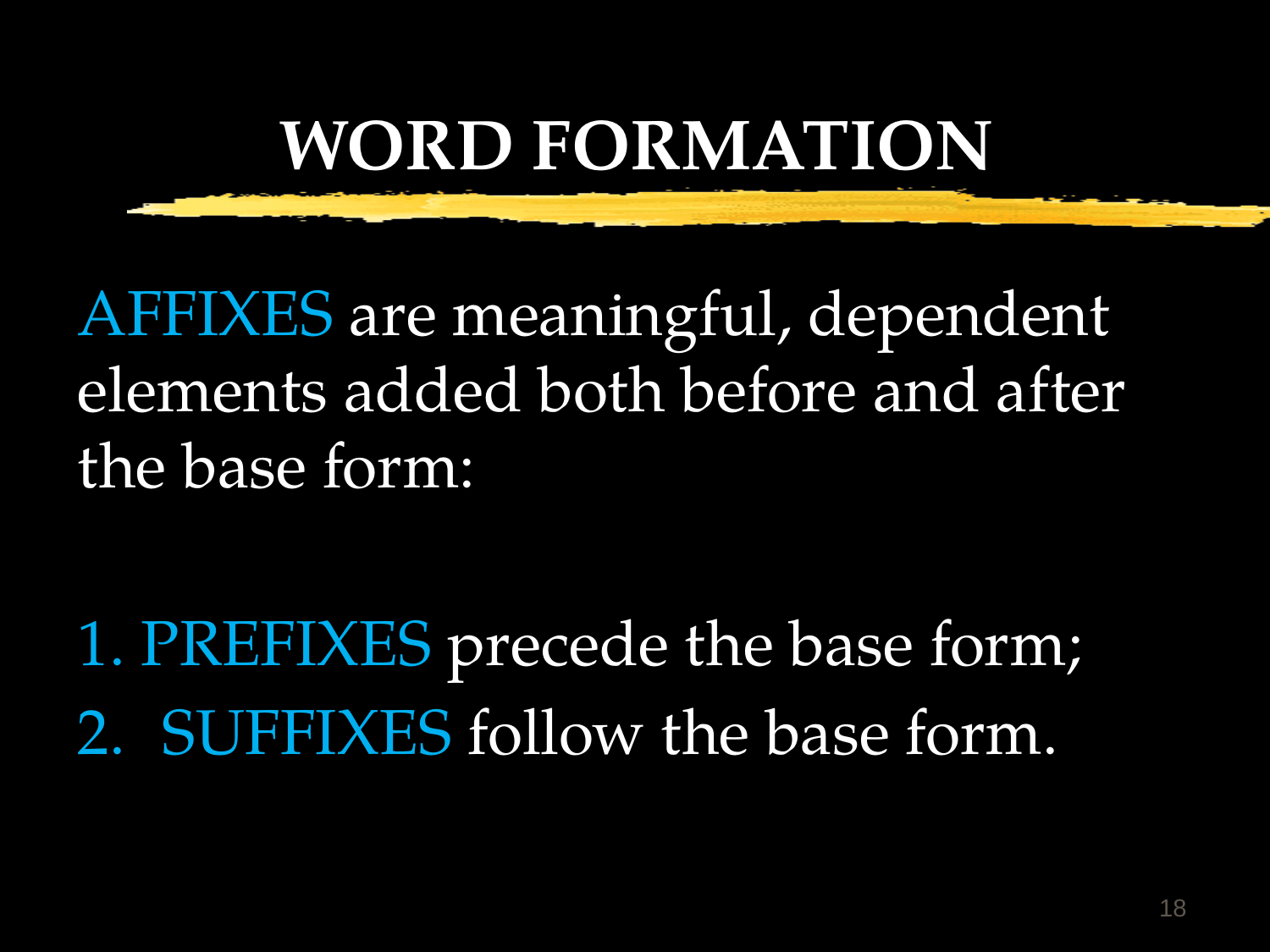

# WORD FORMATION
AFFIXES are meaningful, dependent elements added both before and after the base form:

1. PREFIXES precede the base form;
2. 	SUFFIXES follow the base form.

18